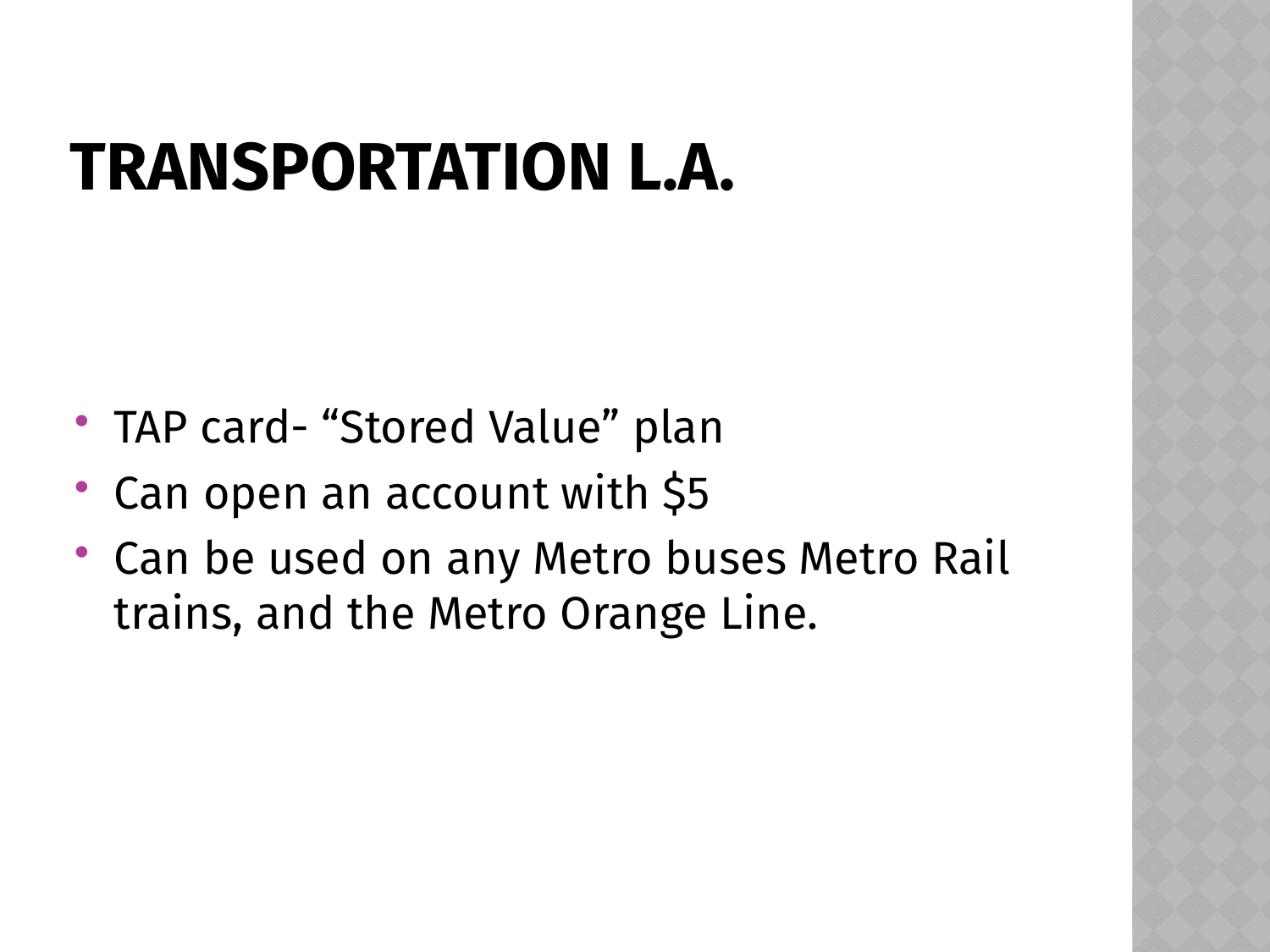

# Transportation L.A.
TAP card- “Stored Value” plan
Can open an account with $5
Can be used on any Metro buses Metro Rail trains, and the Metro Orange Line.